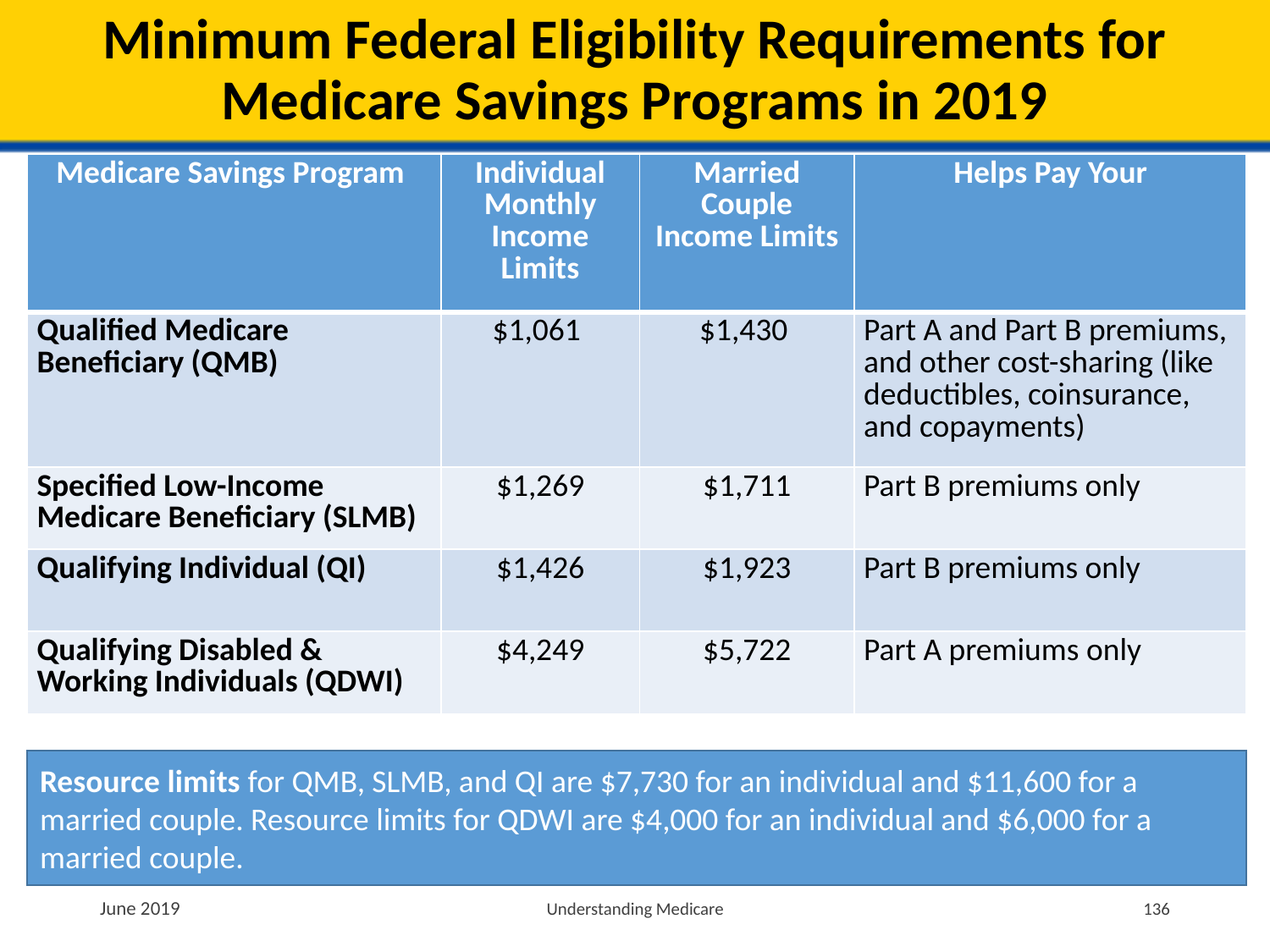

# Minimum Federal Eligibility Requirements for Medicare Savings Programs in 2019
| Medicare Savings Program | Individual Monthly Income Limits | Married Couple Income Limits | Helps Pay Your |
| --- | --- | --- | --- |
| Qualified Medicare Beneficiary (QMB) | $1,061 | $1,430 | Part A and Part B premiums, and other cost-sharing (like deductibles, coinsurance, and copayments) |
| Specified Low-Income Medicare Beneficiary (SLMB) | $1,269 | $1,711 | Part B premiums only |
| Qualifying Individual (QI) | $1,426 | $1,923 | Part B premiums only |
| Qualifying Disabled & Working Individuals (QDWI) | $4,249 | $5,722 | Part A premiums only |
Resource limits for QMB, SLMB, and QI are $7,730 for an individual and $11,600 for a married couple. Resource limits for QDWI are $4,000 for an individual and $6,000 for a married couple.
June 2019
Understanding Medicare
136